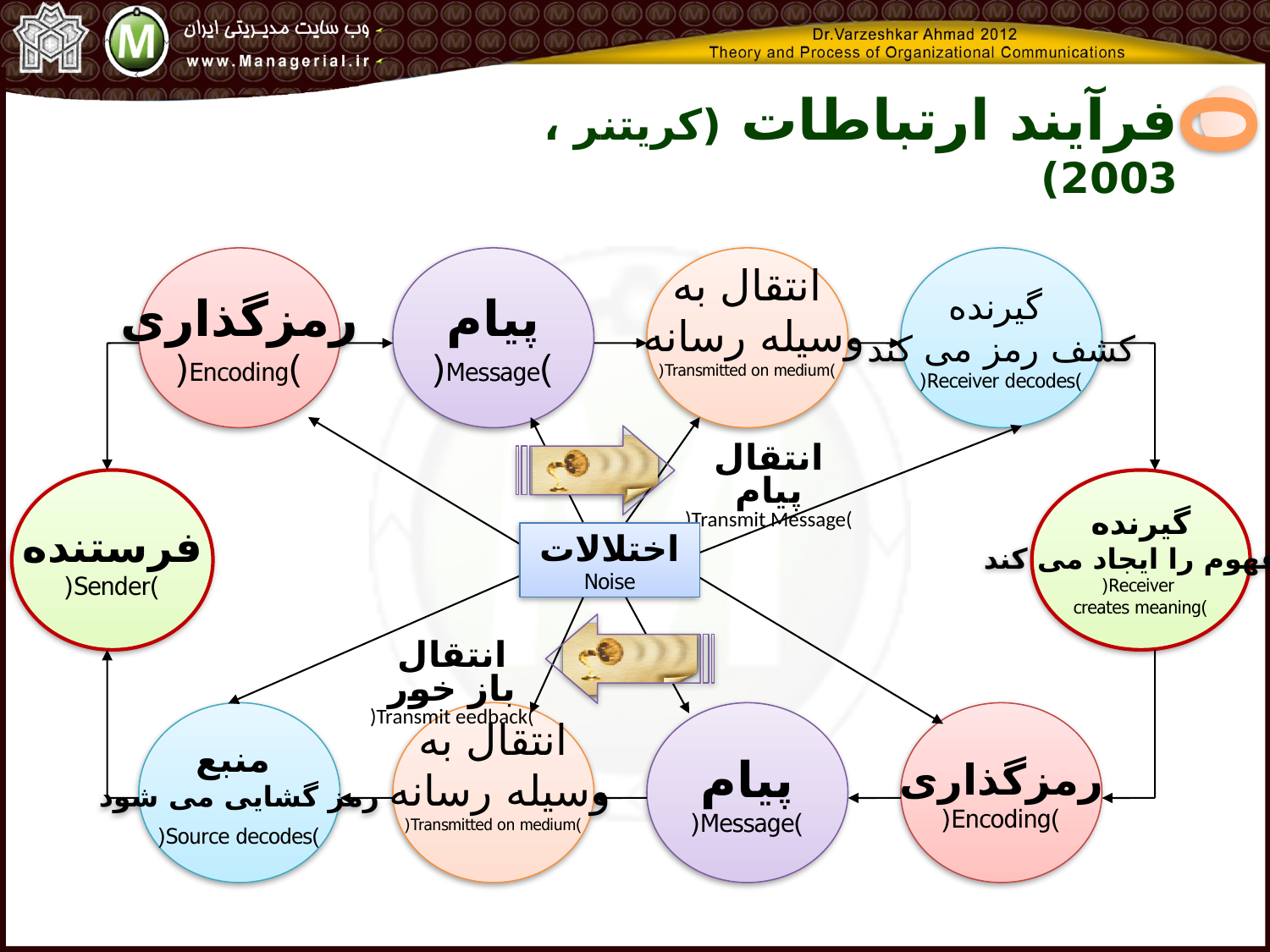

فرآیند ارتباطات (کریتنر ، 2003)
0
رمزگذاری
)Encoding(
پیام
)Message(
انتقال به
 وسیله رسانه
)Transmitted on medium(

گیرنده
کشف رمز می کند
)Receiver decodes(

انتقال پیام
)Transmit Message(
فرستنده
)Sender(
گیرنده
مفهوم را ایجاد می کند
)Receiver
creates meaning(
اختلالات
Noise

انتقال باز خور
)Transmit eedback(

منبع
رمز گشایی می شود
)Source decodes(
انتقال به
 وسیله رسانه
)Transmitted on medium(

پیام
)Message(
رمزگذاری
)Encoding(